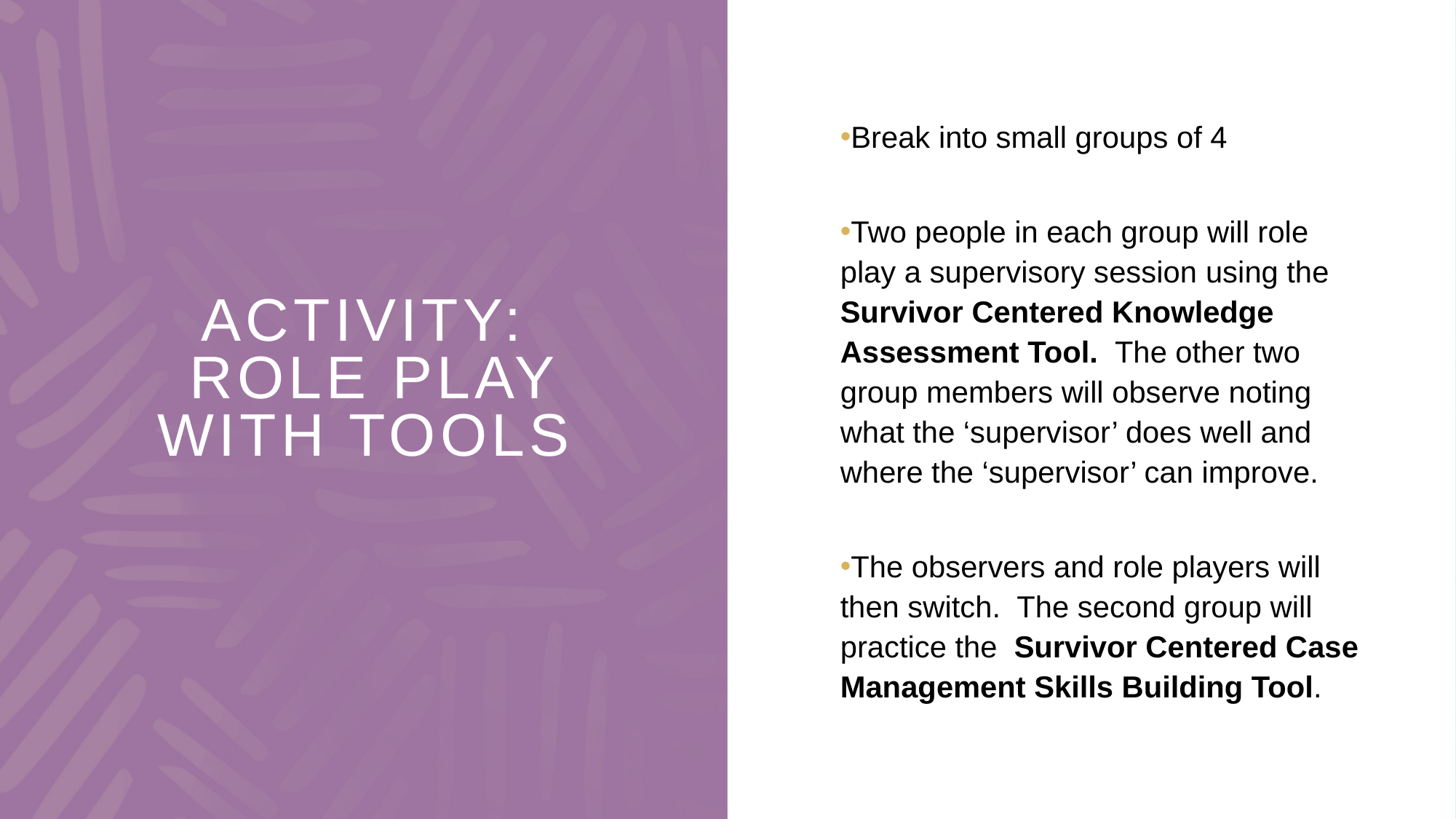

Break into small groups of 4
Two people in each group will role play a supervisory session using the Survivor Centered Knowledge Assessment Tool.  The other two group members will observe noting what the ‘supervisor’ does well and where the ‘supervisor’ can improve.
The observers and role players will then switch.  The second group will practice the  Survivor Centered Case Management Skills Building Tool.

# Activity: Role play with tools